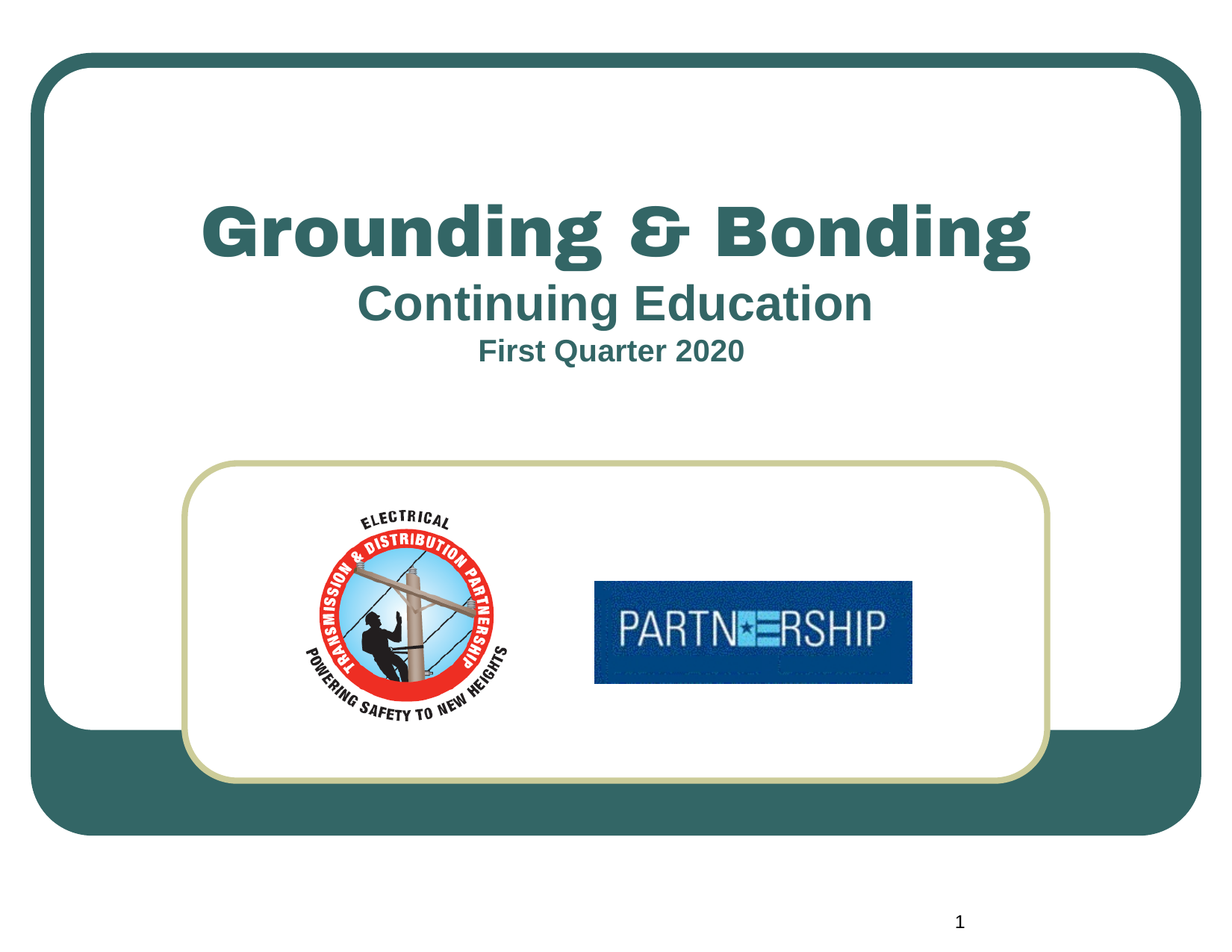

# Grounding & Bonding Continuing Education First Quarter 2020